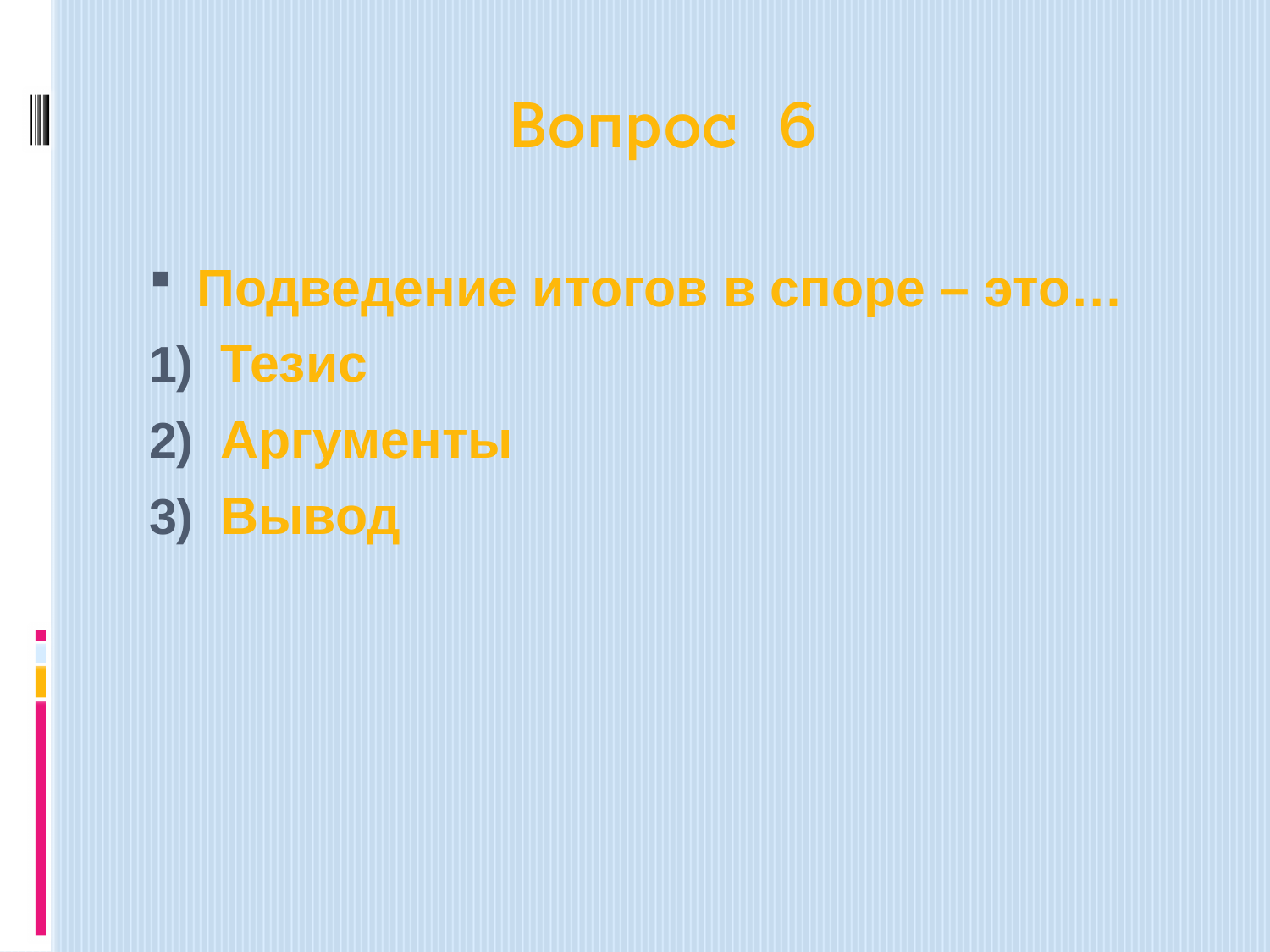

# Вопрос 6
Подведение итогов в споре – это…
Тезис
Аргументы
Вывод